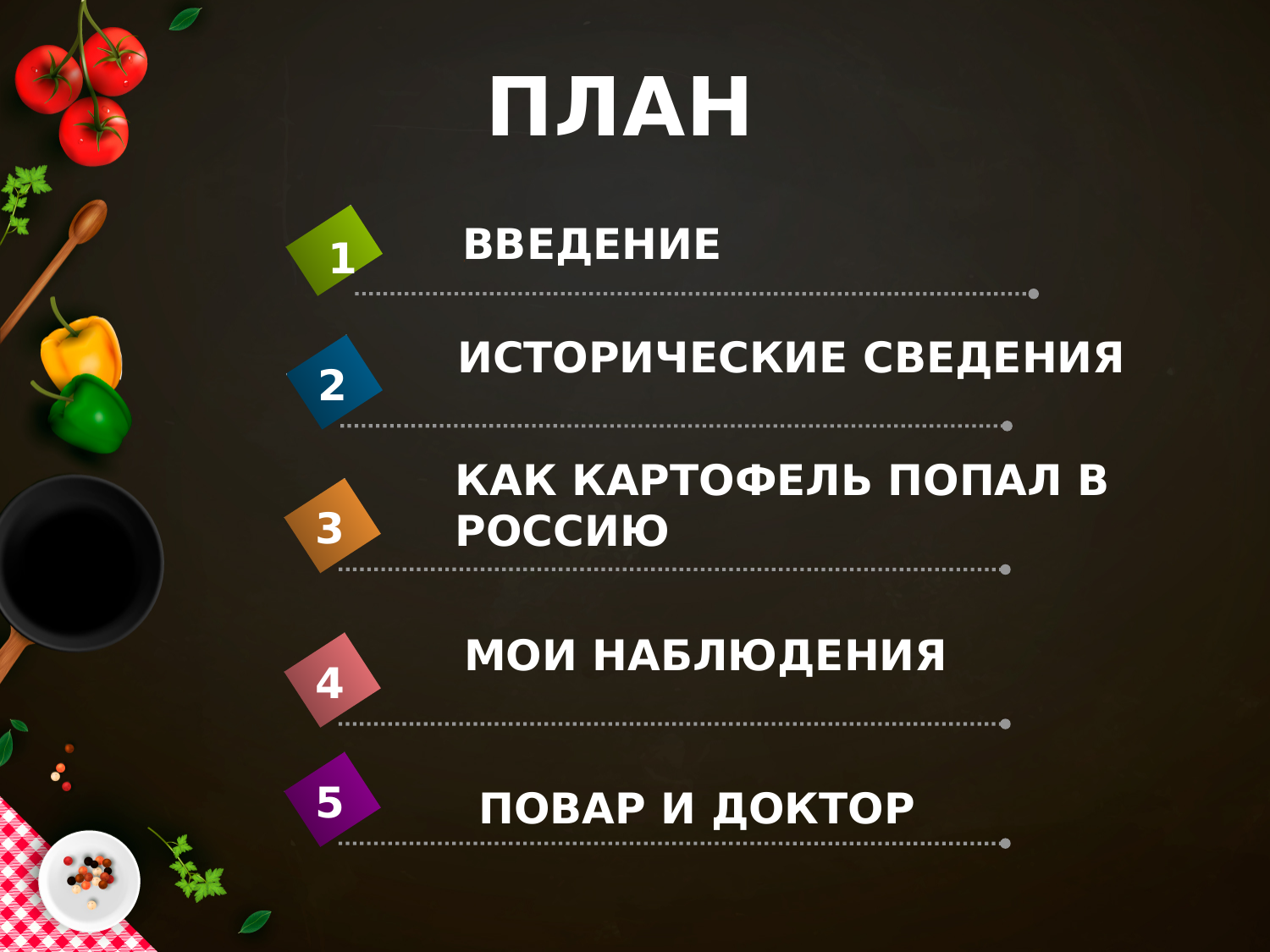

# ПЛАН
ВВЕДЕНИЕ
1

  ИСТОРИЧЕСКИЕ СВЕДЕНИЯ

2

КАК КАРТОФЕЛЬ ПОПАЛ В РОССИЮ

3

МОИ НАБЛЮДЕНИЯ

4

5
ПОВАР И ДОКТОР